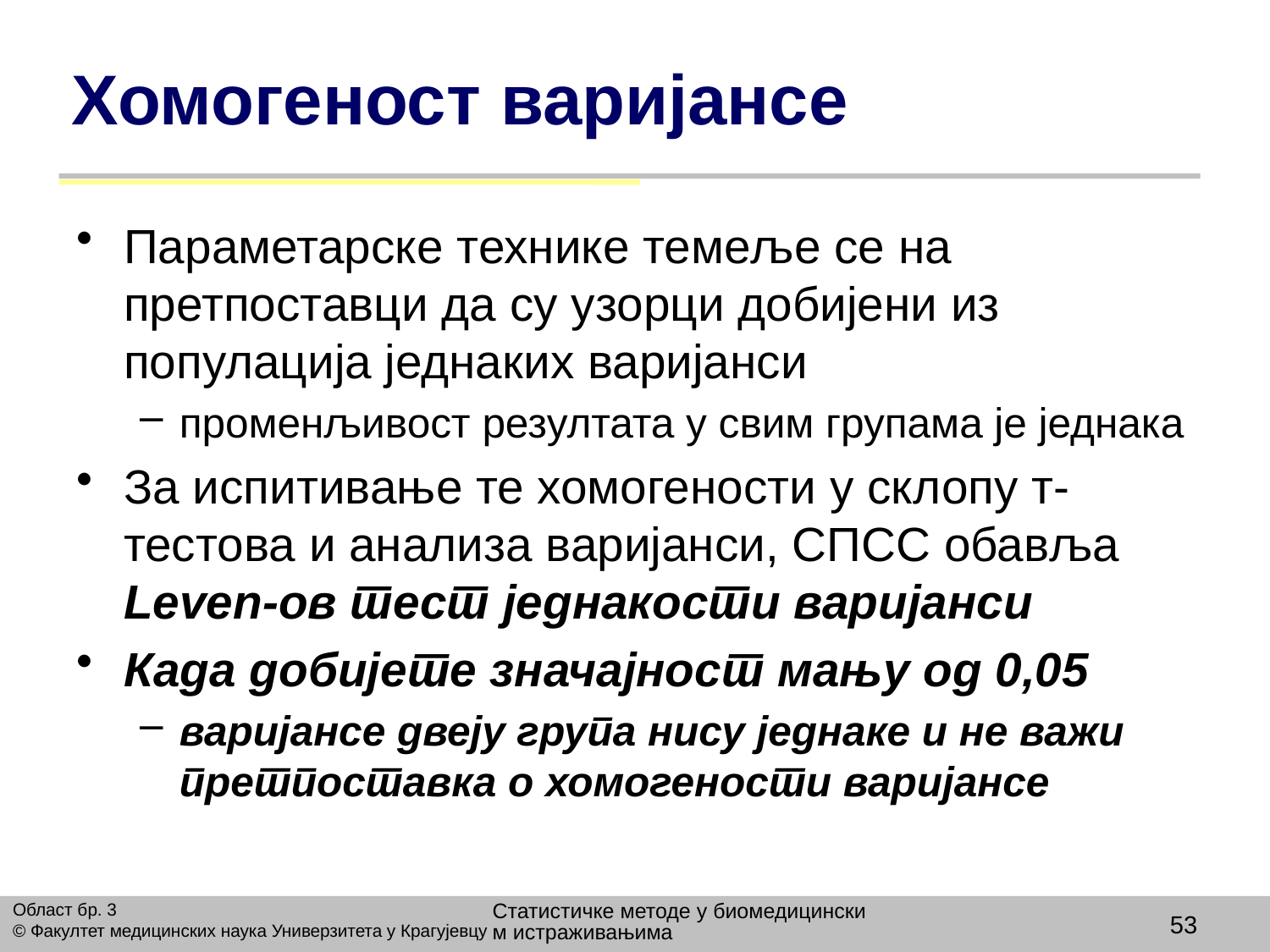

# Хомогеност варијансе
Параметарске технике темеље се на претпоставци да су узорци добијени из популација једнаких варијанси
променљивост резултата у свим групама је једнака
За испитивање те хомогености у склопу т-тестова и анализа варијанси, СПСС обавља Leven-ов тест једнакости варијанси
Када добијете значајност мању од 0,05
варијансе двеју група нису једнаке и не важи претпоставка о хомогености варијансе
Статистичке методе у биомедицинским истраживањима
Област бр. 3
© Факултет медицинских наука Универзитета у Крагујевцу
53